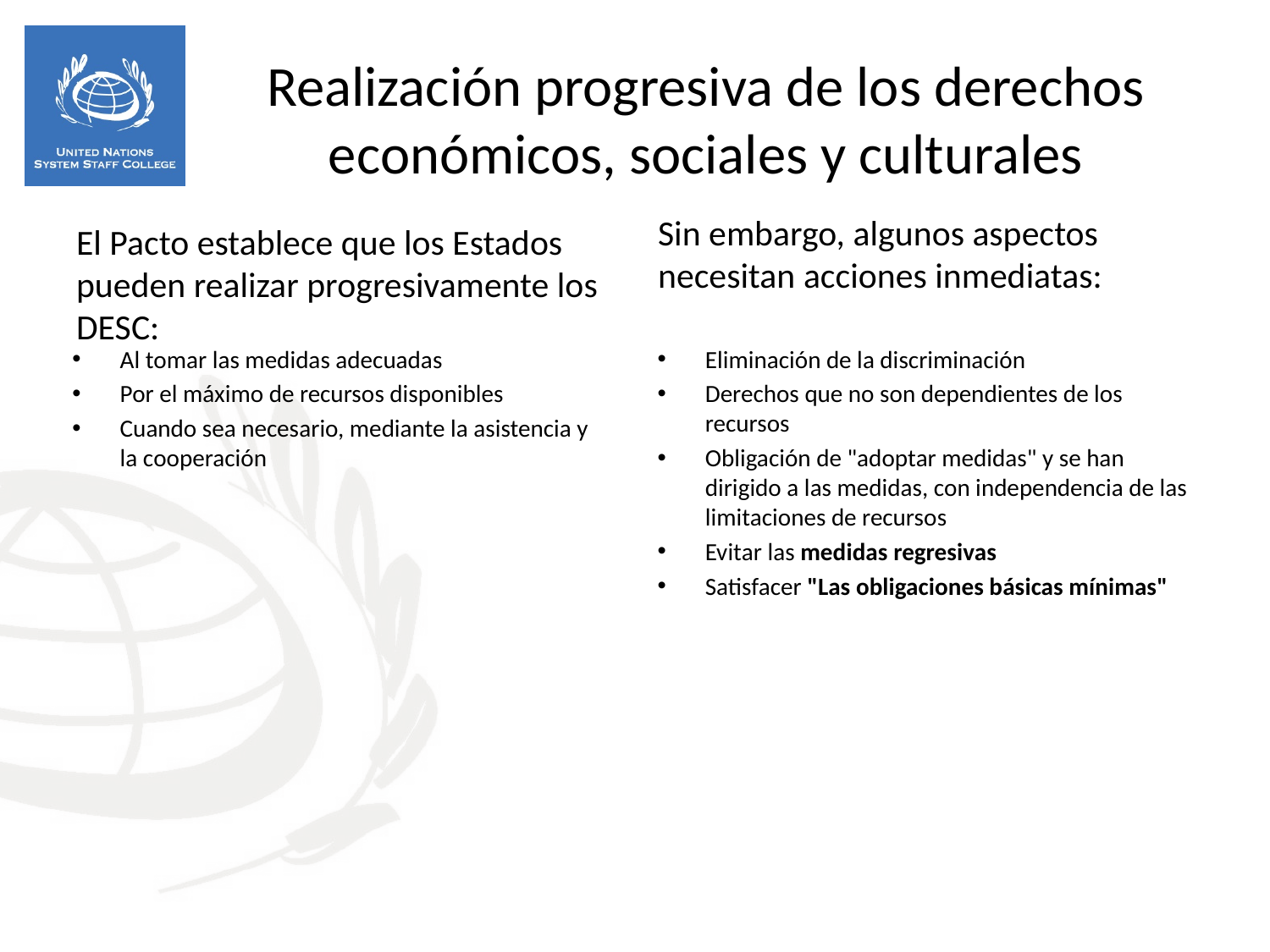

Realización progresiva de los derechos económicos, sociales y culturales
El Pacto establece que los Estados pueden realizar progresivamente los DESC:
Sin embargo, algunos aspectos necesitan acciones inmediatas:
Al tomar las medidas adecuadas
Por el máximo de recursos disponibles
Cuando sea necesario, mediante la asistencia y la cooperación
Eliminación de la discriminación
Derechos que no son dependientes de los recursos
Obligación de "adoptar medidas" y se han dirigido a las medidas, con independencia de las limitaciones de recursos
Evitar las medidas regresivas
Satisfacer "Las obligaciones básicas mínimas"